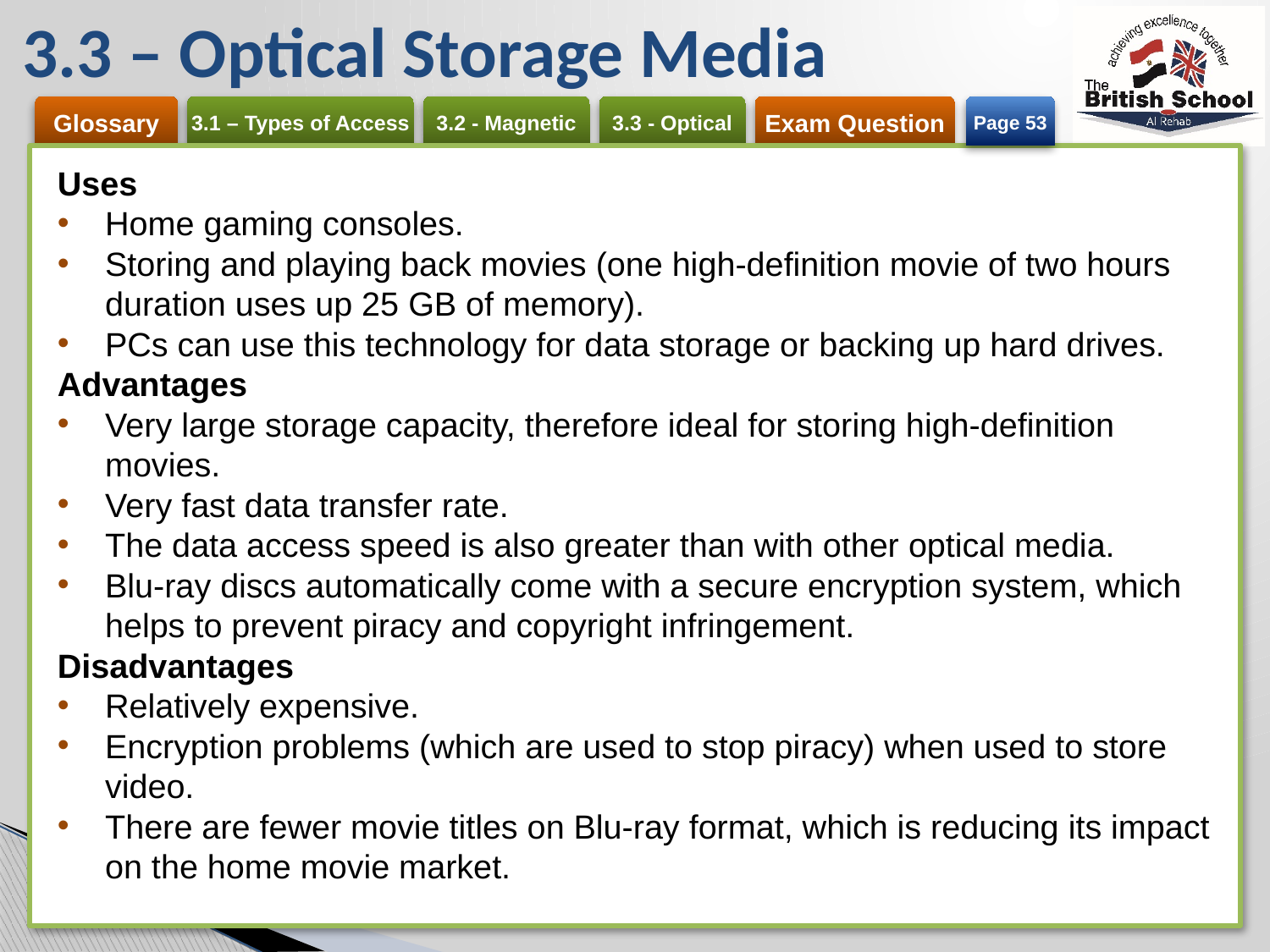

# 3.3 – Optical Storage Media
Page 53
Uses
Home gaming consoles.
Storing and playing back movies (one high-definition movie of two hours duration uses up 25 GB of memory).
PCs can use this technology for data storage or backing up hard drives.
Advantages
Very large storage capacity, therefore ideal for storing high-definition movies.
Very fast data transfer rate.
The data access speed is also greater than with other optical media.
Blu-ray discs automatically come with a secure encryption system, which helps to prevent piracy and copyright infringement.
Disadvantages
Relatively expensive.
Encryption problems (which are used to stop piracy) when used to store video.
There are fewer movie titles on Blu-ray format, which is reducing its impact on the home movie market.